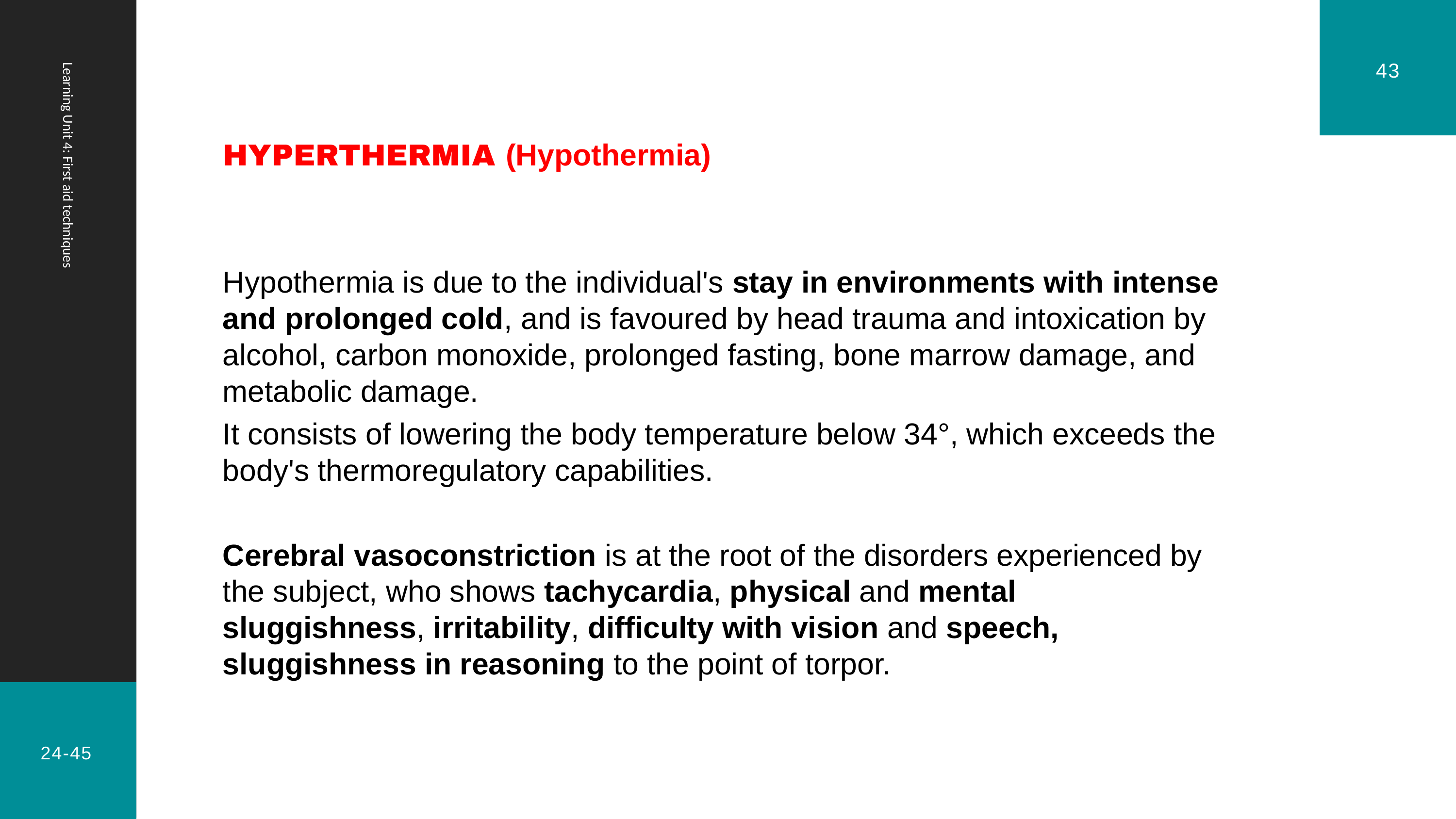

43
HYPERTHERMIA (Hypothermia)

Hypothermia is due to the individual's stay in environments with intense and prolonged cold, and is favoured by head trauma and intoxication by alcohol, carbon monoxide, prolonged fasting, bone marrow damage, and metabolic damage.
It consists of lowering the body temperature below 34°, which exceeds the body's thermoregulatory capabilities.

Cerebral vasoconstriction is at the root of the disorders experienced by the subject, who shows tachycardia, physical and mental sluggishness, irritability, difficulty with vision and speech, sluggishness in reasoning to the point of torpor.
Learning Unit 4: First aid techniques

24-45